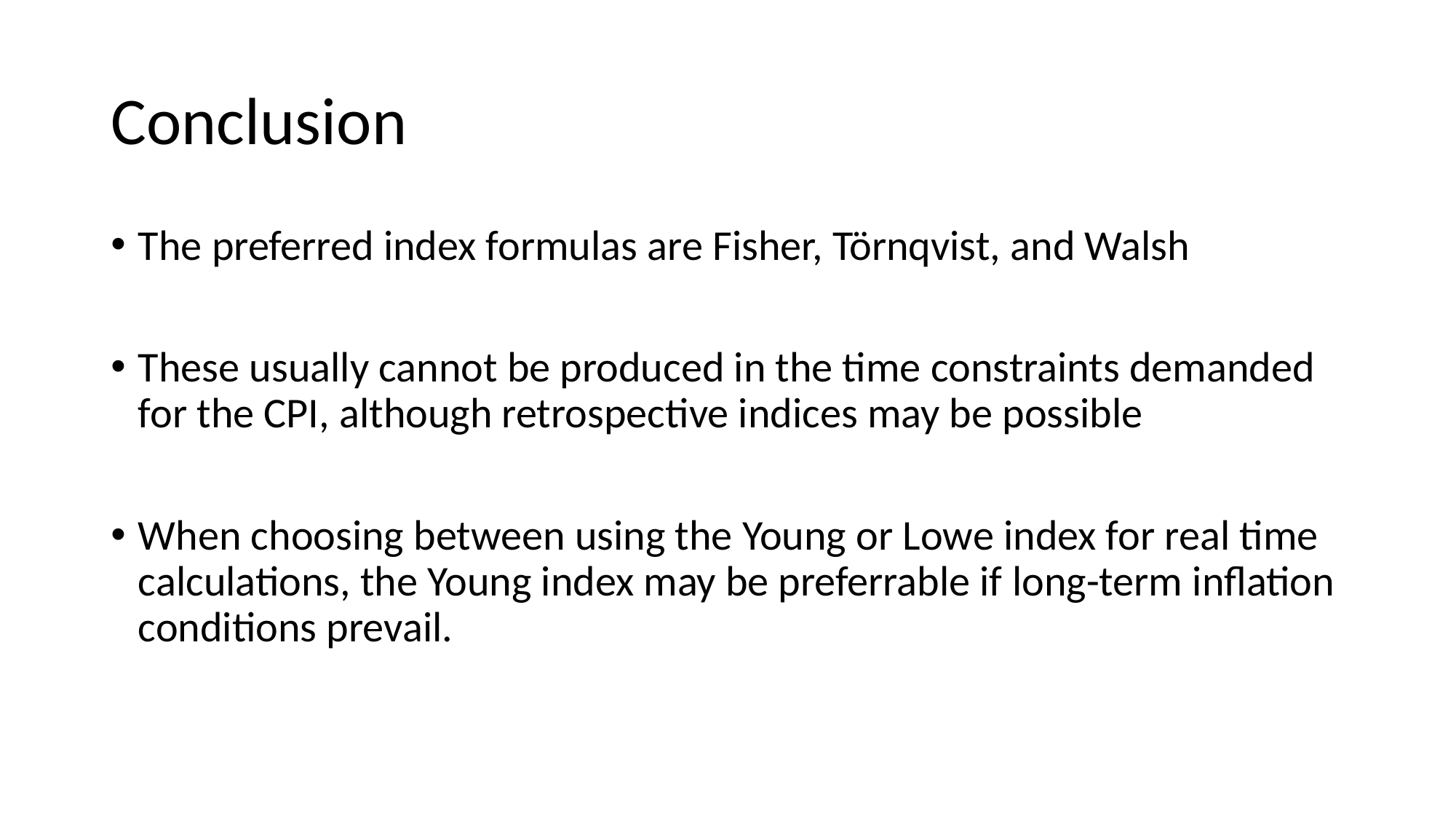

# Conclusion
The preferred index formulas are Fisher, Törnqvist, and Walsh

These usually cannot be produced in the time constraints demanded for the CPI, although retrospective indices may be possible

When choosing between using the Young or Lowe index for real time calculations, the Young index may be preferrable if long-term inflation conditions prevail.